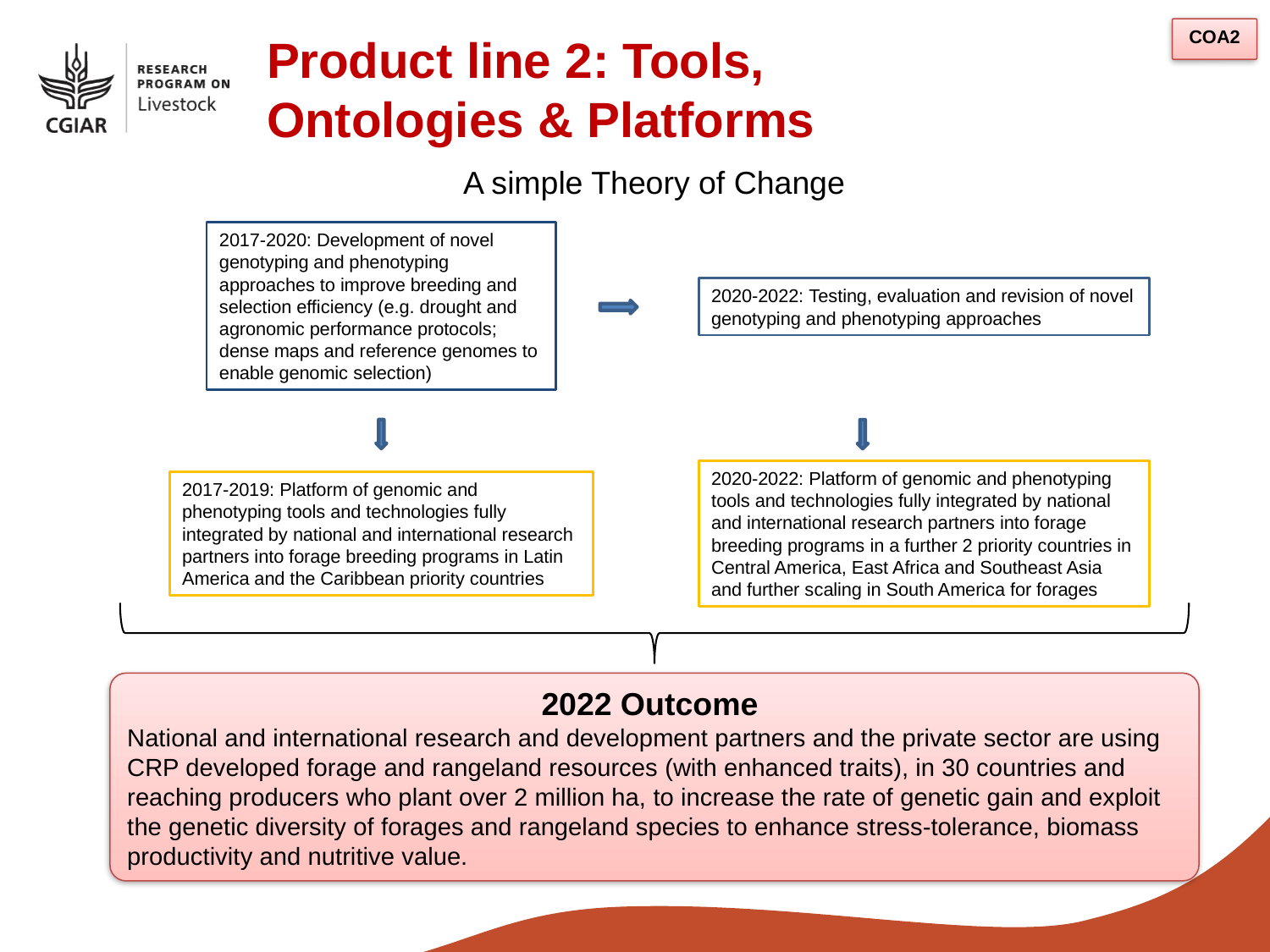

COA2
Product line 2: Tools, Ontologies & Platforms

A simple Theory of Change
2017-2020: Development of novel genotyping and phenotyping approaches to improve breeding and selection efficiency (e.g. drought and  agronomic performance protocols; dense maps and reference genomes to enable genomic selection)
2020-2022: Testing, evaluation and revision of novel genotyping and phenotyping approaches

2020-2022: Platform of genomic and phenotyping tools and technologies fully integrated by national and international research partners into forage breeding programs in a further 2 priority countries in Central America, East Africa and Southeast Asia and further scaling in South America for forages
2017-2019: Platform of genomic and phenotyping tools and technologies fully integrated by national and international research partners into forage breeding programs in Latin America and the Caribbean priority countries
2022 Outcome
National and international research and development partners and the private sector are using CRP developed forage and rangeland resources (with enhanced traits), in 30 countries and reaching producers who plant over 2 million ha, to increase the rate of genetic gain and exploit the genetic diversity of forages and rangeland species to enhance stress-tolerance, biomass productivity and nutritive value.